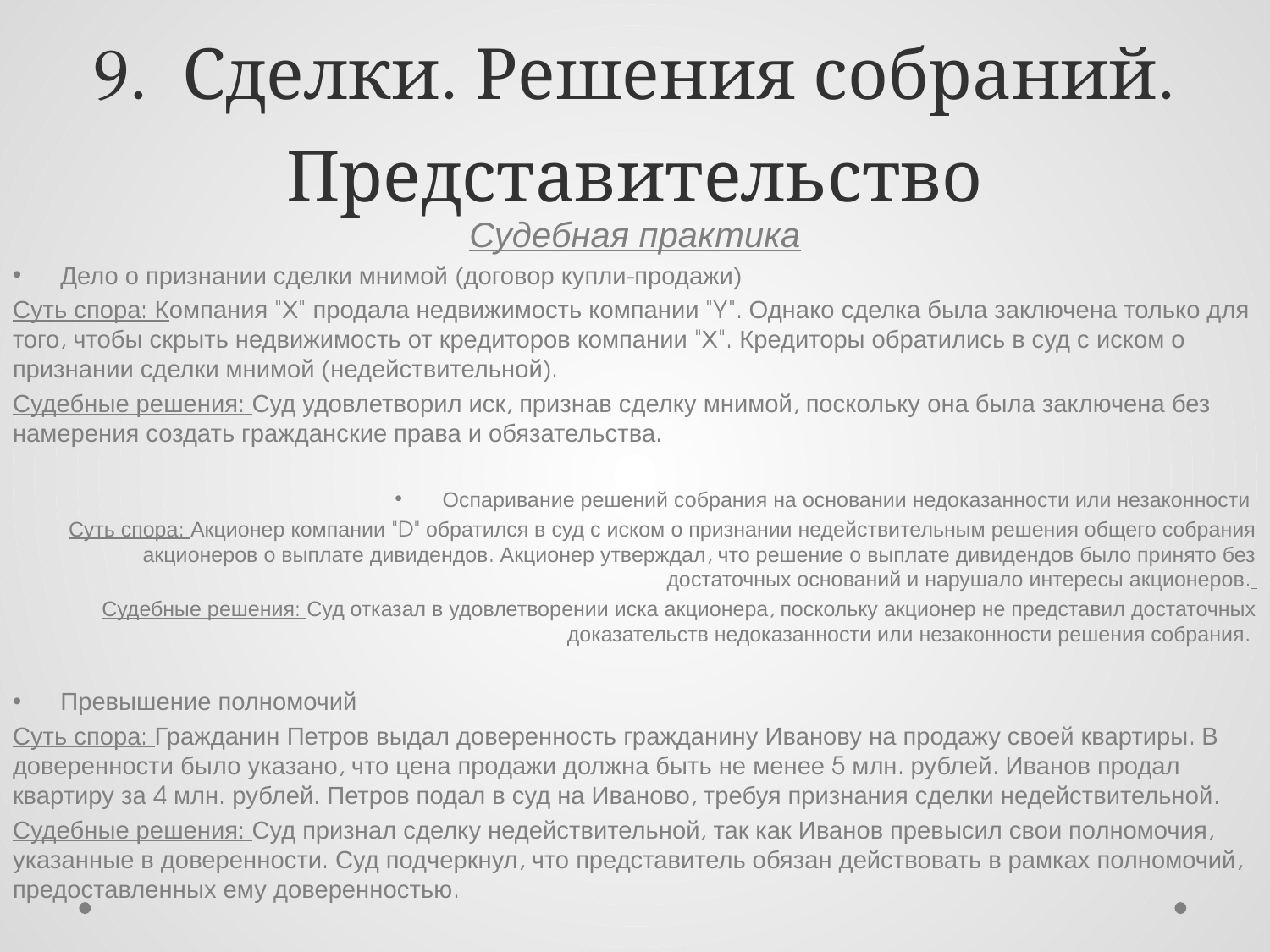

# 9.  Сделки. Решения собраний. Представительство
Судебная практика
Дело о признании сделки мнимой (договор купли-продажи)
Суть спора: Компания "Х" продала недвижимость компании "Y". Однако сделка была заключена только для того, чтобы скрыть недвижимость от кредиторов компании "Х". Кредиторы обратились в суд с иском о признании сделки мнимой (недействительной).
Судебные решения: Суд удовлетворил иск, признав сделку мнимой, поскольку она была заключена без намерения создать гражданские права и обязательства.

Оспаривание решений собрания на основании недоказанности или незаконности
Суть спора: Акционер компании "D" обратился в суд с иском о признании недействительным решения общего собрания акционеров о выплате дивидендов. Акционер утверждал, что решение о выплате дивидендов было принято без достаточных оснований и нарушало интересы акционеров.
Судебные решения: Суд отказал в удовлетворении иска акционера, поскольку акционер не представил достаточных доказательств недоказанности или незаконности решения собрания.

Превышение полномочий
Суть спора: Гражданин Петров выдал доверенность гражданину Иванову на продажу своей квартиры. В доверенности было указано, что цена продажи должна быть не менее 5 млн. рублей. Иванов продал квартиру за 4 млн. рублей. Петров подал в суд на Иваново, требуя признания сделки недействительной.
Судебные решения: Суд признал сделку недействительной, так как Иванов превысил свои полномочия, указанные в доверенности. Суд подчеркнул, что представитель обязан действовать в рамках полномочий, предоставленных ему доверенностью.